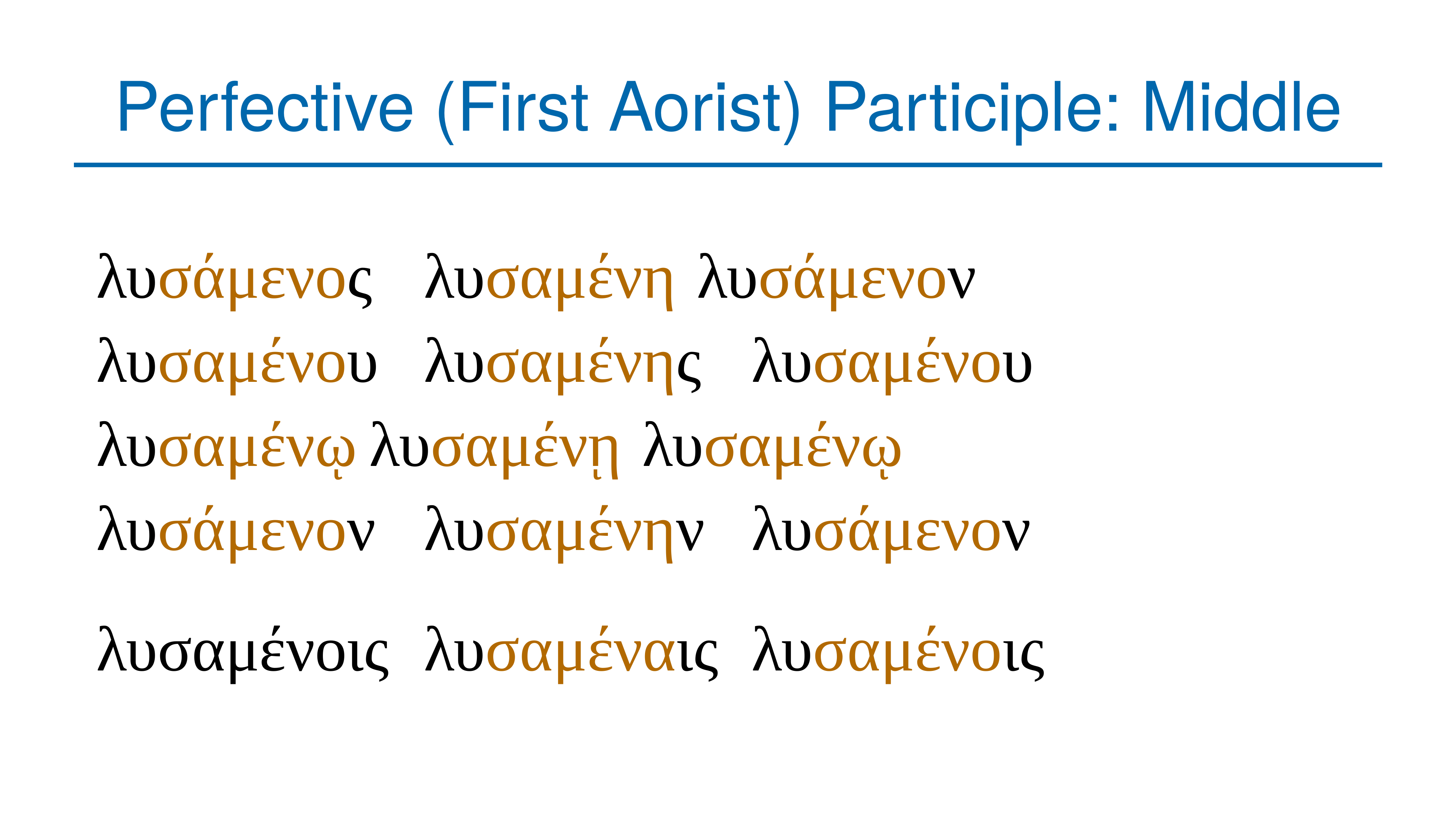

# Perfective (First Aorist) Participle: Middle
λυσάμενος	λυσαμένη	λυσάμενον
λυσαμένου	λυσαμένης	λυσαμένου
λυσαμένῳ	λυσαμένῃ	λυσαμένῳ
λυσάμενον	λυσαμένην	λυσάμενον
λυσαμένοις	λυσαμέναις	λυσαμένοις